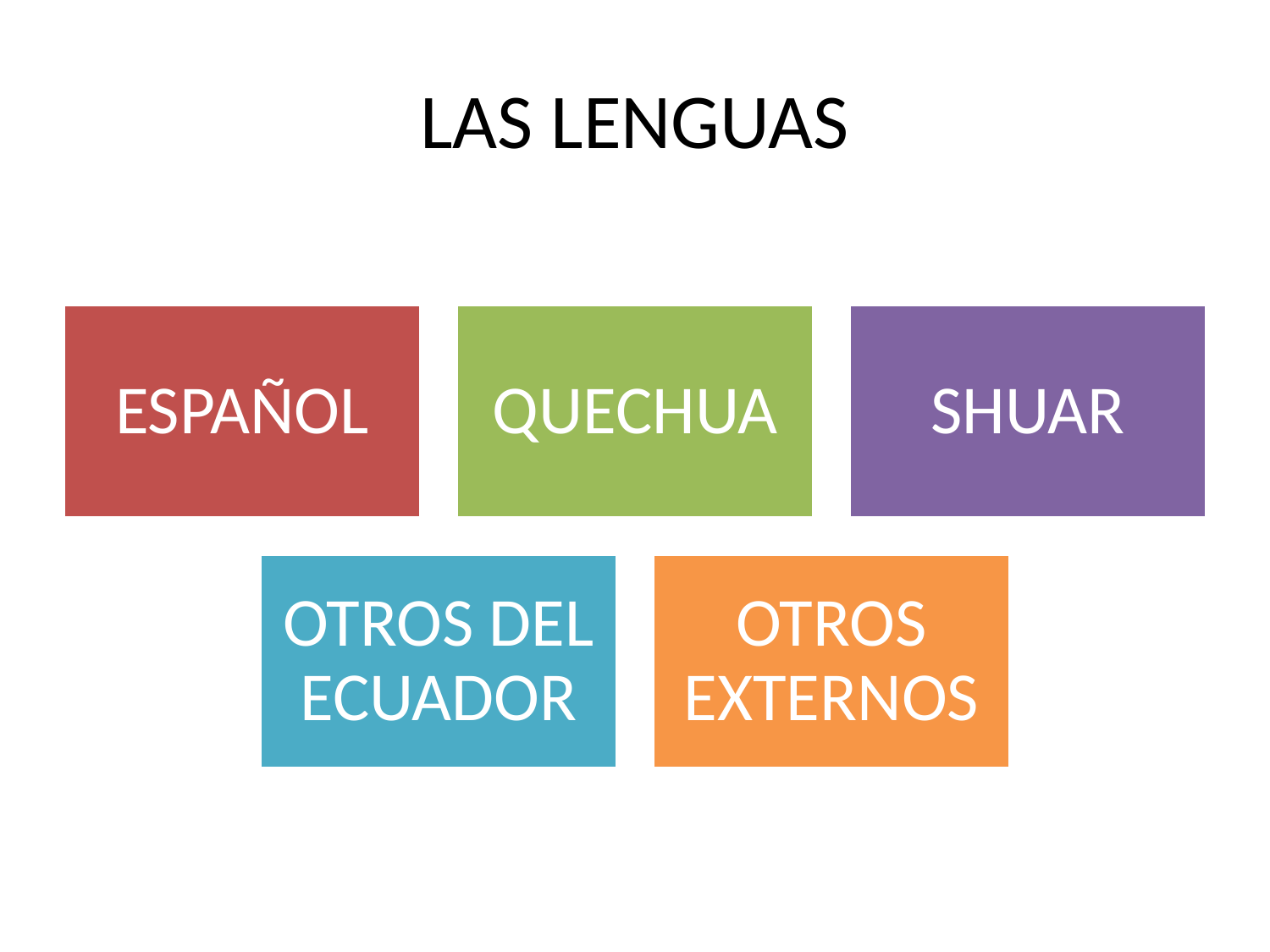

# LAS LENGUAS
ESPAÑOL
QUECHUA
SHUAR
OTROS DEL ECUADOR
OTROS EXTERNOS